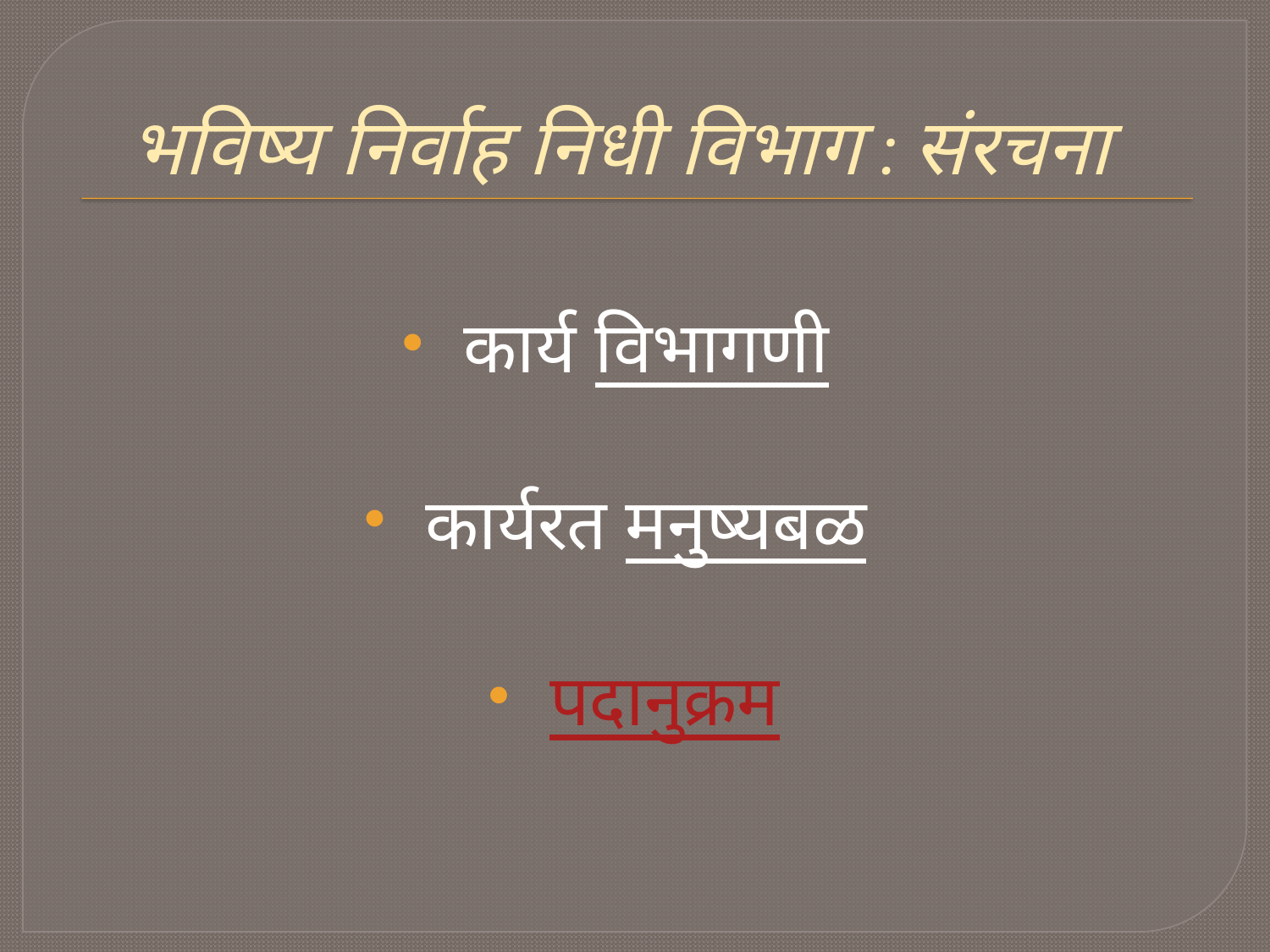

# भविष्य निर्वाह निधी विभाग : संरचना

 कार्य विभागणी

 कार्यरत मनुष्यबळ

 पदानुक्रम